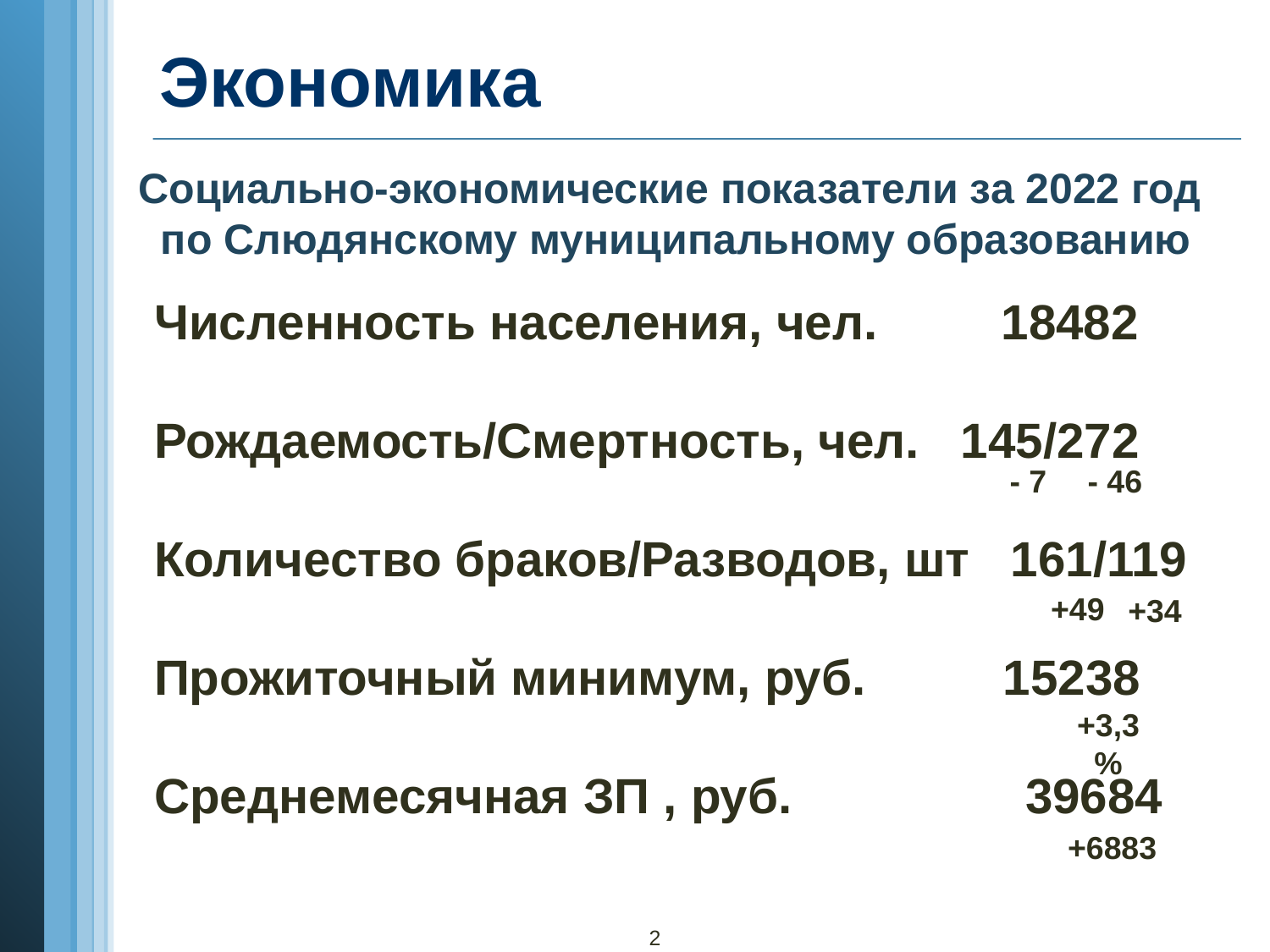

# Экономика
Социально-экономические показатели за 2022 год
по Слюдянскому муниципальному образованию
Численность населения, чел.         18482

Рождаемость/Смертность, чел.   145/272

Количество браков/Разводов, шт   161/119

Прожиточный минимум, руб.          15238

Среднемесячная ЗП , руб.                 39684
- 7
- 46
+49
+34
+3,3%
+6883
2